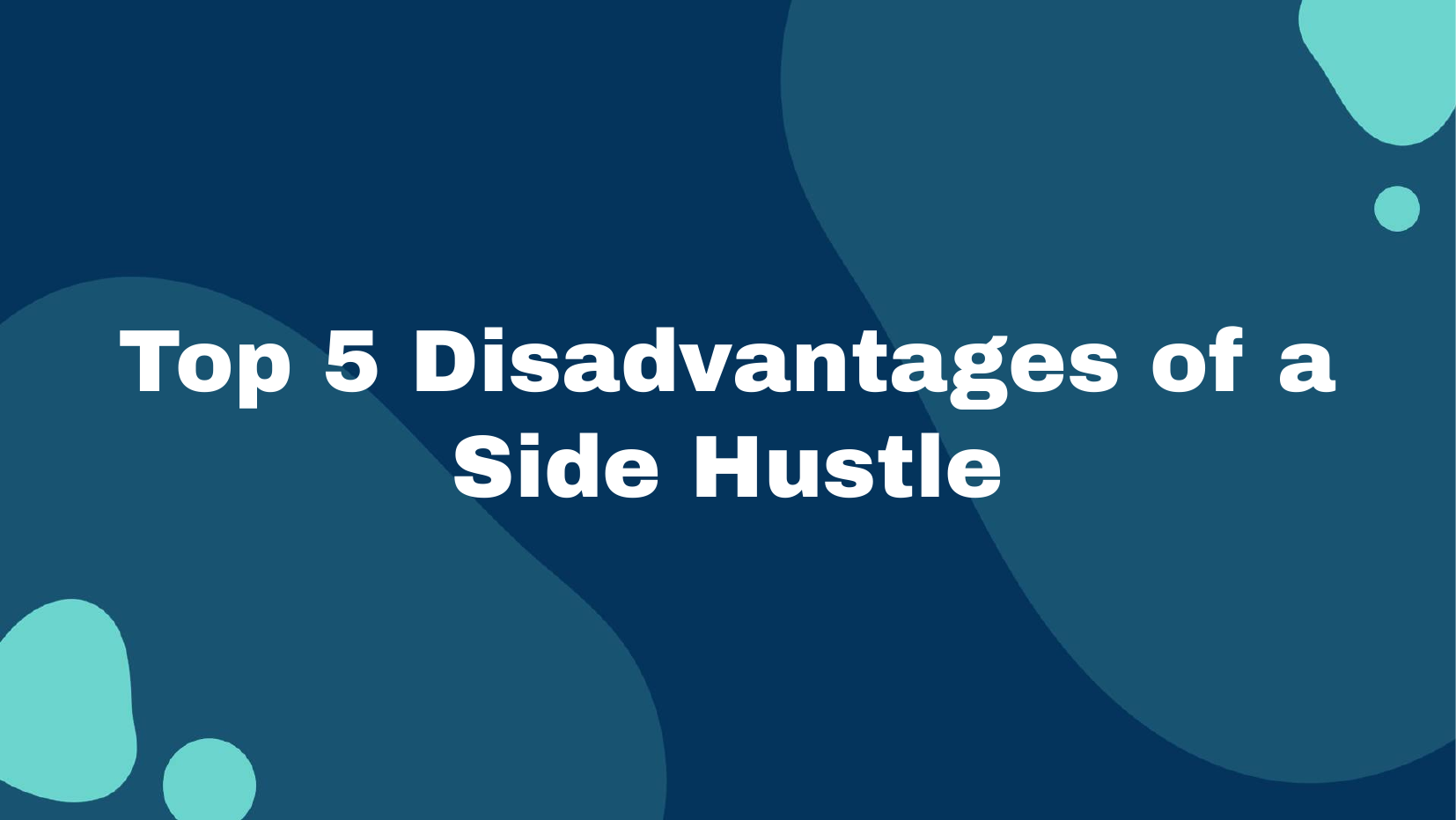

# Top 5 Disadvantages of a Side Hustle